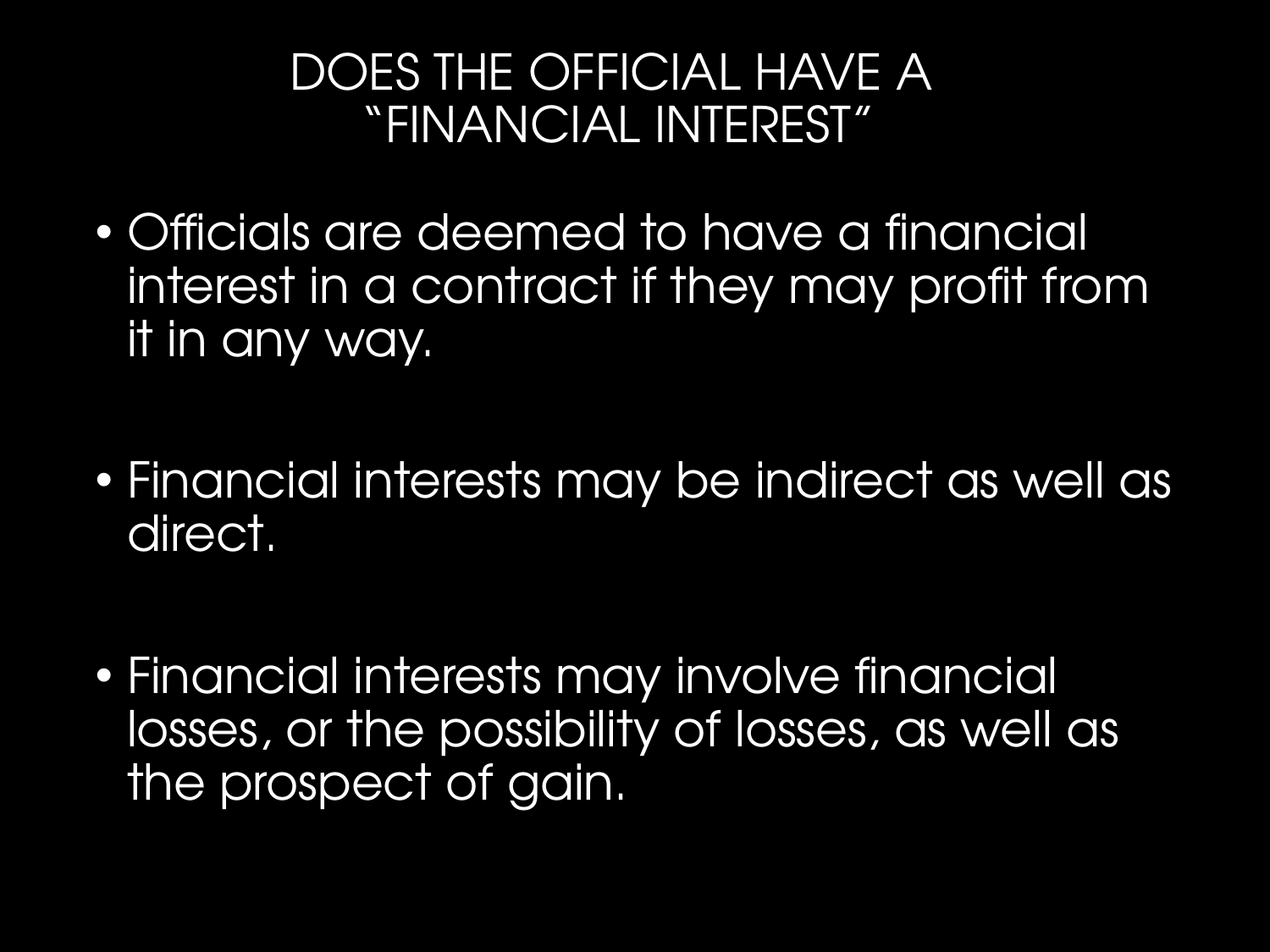

# Does the Official have a “Financial Interest”
Officials are deemed to have a financial interest in a contract if they may profit from it in any way.

Financial interests may be indirect as well as direct.

Financial interests may involve financial losses, or the possibility of losses, as well as the prospect of gain.